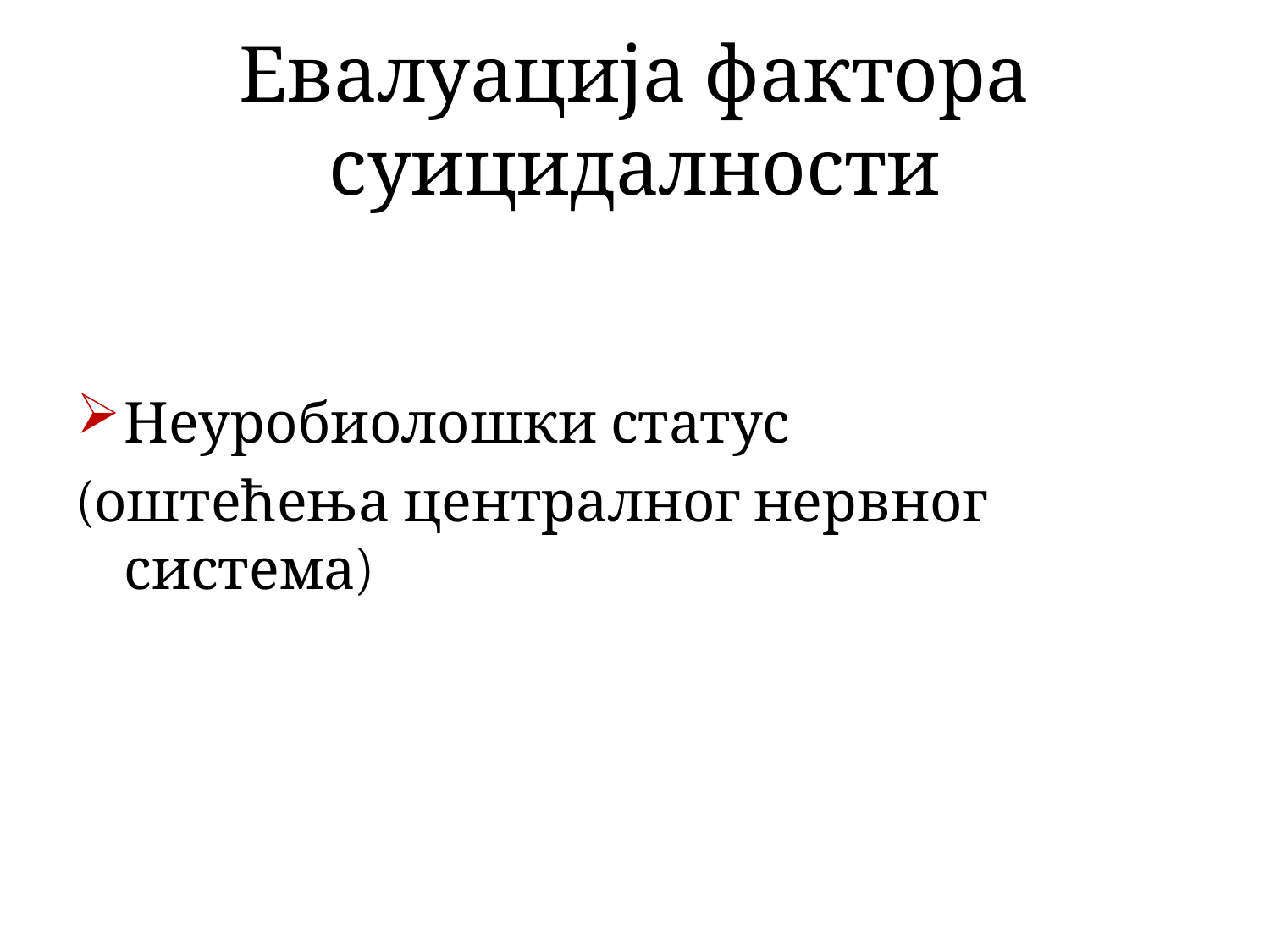

# Евалуација фактора суицидалности

Неуробиолошки статус
(оштећења централног нервног система)